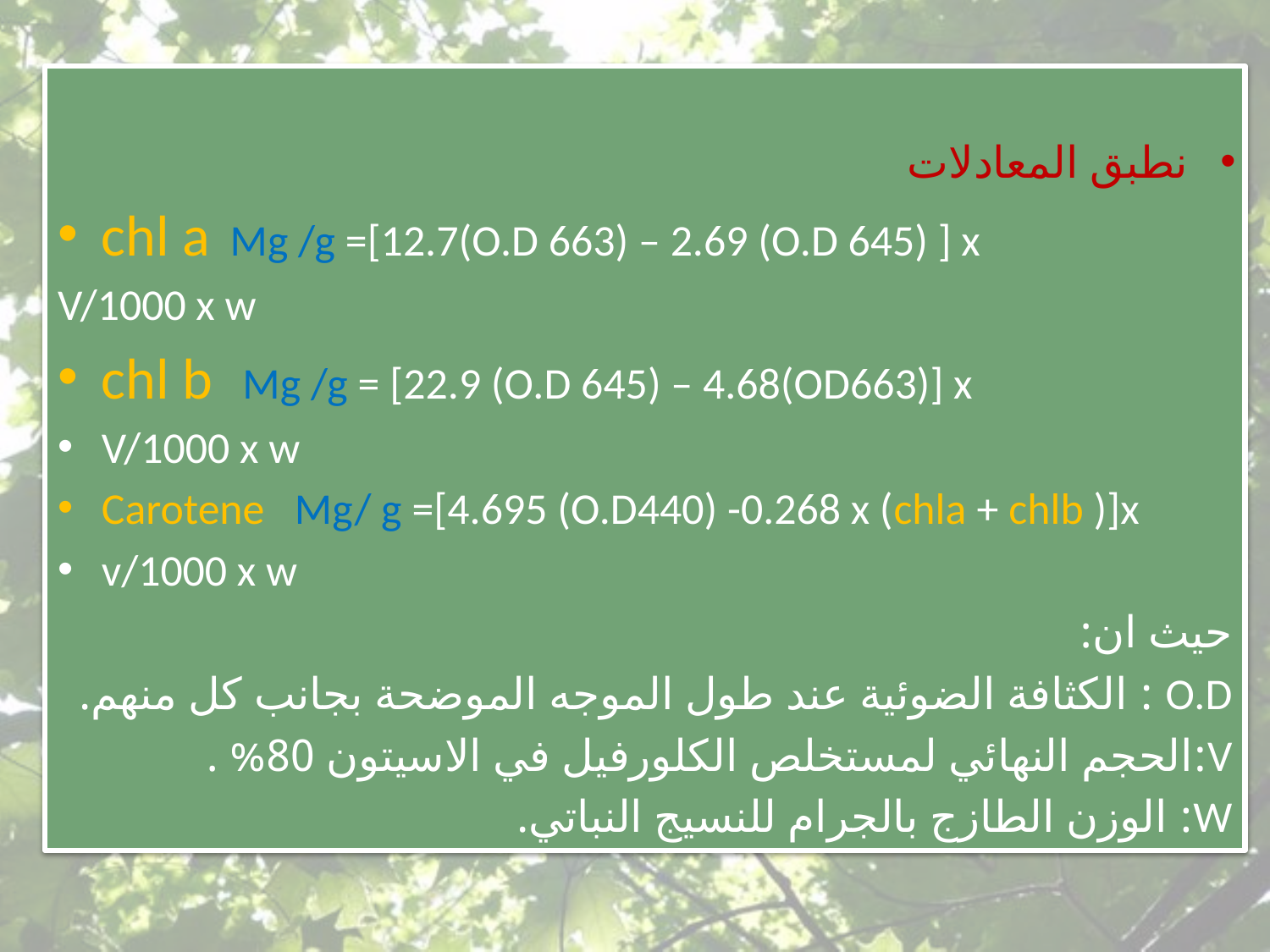

نطبق المعادلات
chl a  Mg /g =[12.7(O.D 663) – 2.69 (O.D 645) ] x
V/1000 x w
chl b   Mg /g = [22.9 (O.D 645) – 4.68(OD663)] x
V/1000 x w
Carotene   Mg/ g =[4.695 (O.D440) -0.268 x (chla + chlb )]x
v/1000 x w
حيث ان:
O.D : الكثافة الضوئية عند طول الموجه الموضحة بجانب كل منهم.
V:الحجم النهائي لمستخلص الكلورفيل في الاسيتون 80% .
W: الوزن الطازج بالجرام للنسيج النباتي.